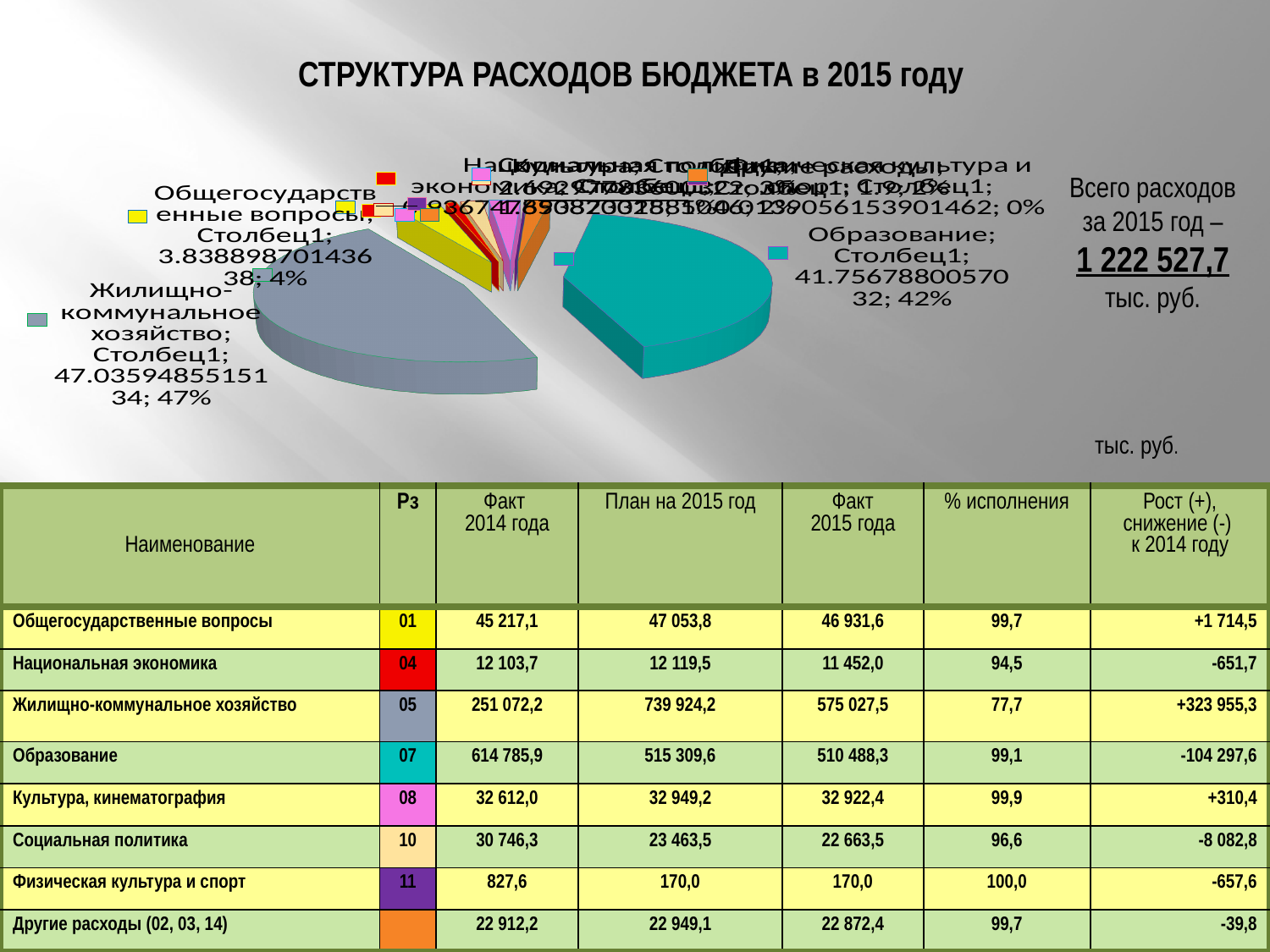

# СТРУКТУРА РАСХОДОВ БЮДЖЕТА в 2015 году

[unsupported chart]

Всего расходов за 2015 год –
1 222 527,7
тыс. руб.

тыс. руб.
| Наименование | Рз | Факт 2014 года | План на 2015 год | Факт 2015 года | % исполнения | Рост (+), снижение (-) к 2014 году |
| --- | --- | --- | --- | --- | --- | --- |
| Общегосударственные вопросы | 01 | 45 217,1 | 47 053,8 | 46 931,6 | 99,7 | +1 714,5 |
| Национальная экономика | 04 | 12 103,7 | 12 119,5 | 11 452,0 | 94,5 | -651,7 |
| Жилищно-коммунальное хозяйство | 05 | 251 072,2 | 739 924,2 | 575 027,5 | 77,7 | +323 955,3 |
| Образование | 07 | 614 785,9 | 515 309,6 | 510 488,3 | 99,1 | -104 297,6 |
| Культура, кинематография | 08 | 32 612,0 | 32 949,2 | 32 922,4 | 99,9 | +310,4 |
| Социальная политика | 10 | 30 746,3 | 23 463,5 | 22 663,5 | 96,6 | -8 082,8 |
| Физическая культура и спорт | 11 | 827,6 | 170,0 | 170,0 | 100,0 | -657,6 |
| Другие расходы (02, 03, 14) |  | 22 912,2 | 22 949,1 | 22 872,4 | 99,7 | -39,8 |